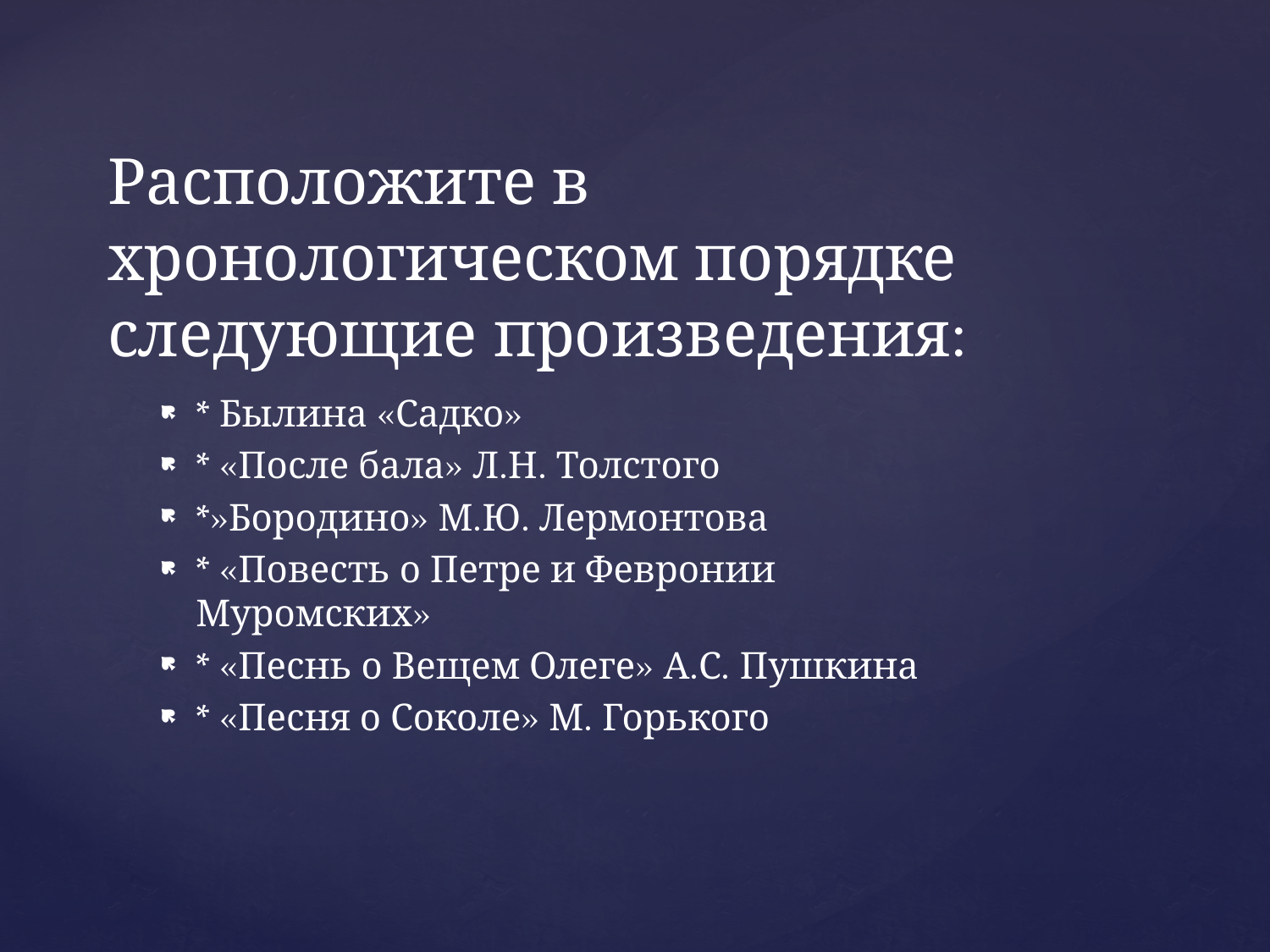

# Расположите в хронологическом порядке следующие произведения:
* Былина «Садко»
* «После бала» Л.Н. Толстого
*»Бородино» М.Ю. Лермонтова
* «Повесть о Петре и Февронии Муромских»
* «Песнь о Вещем Олеге» А.С. Пушкина
* «Песня о Соколе» М. Горького